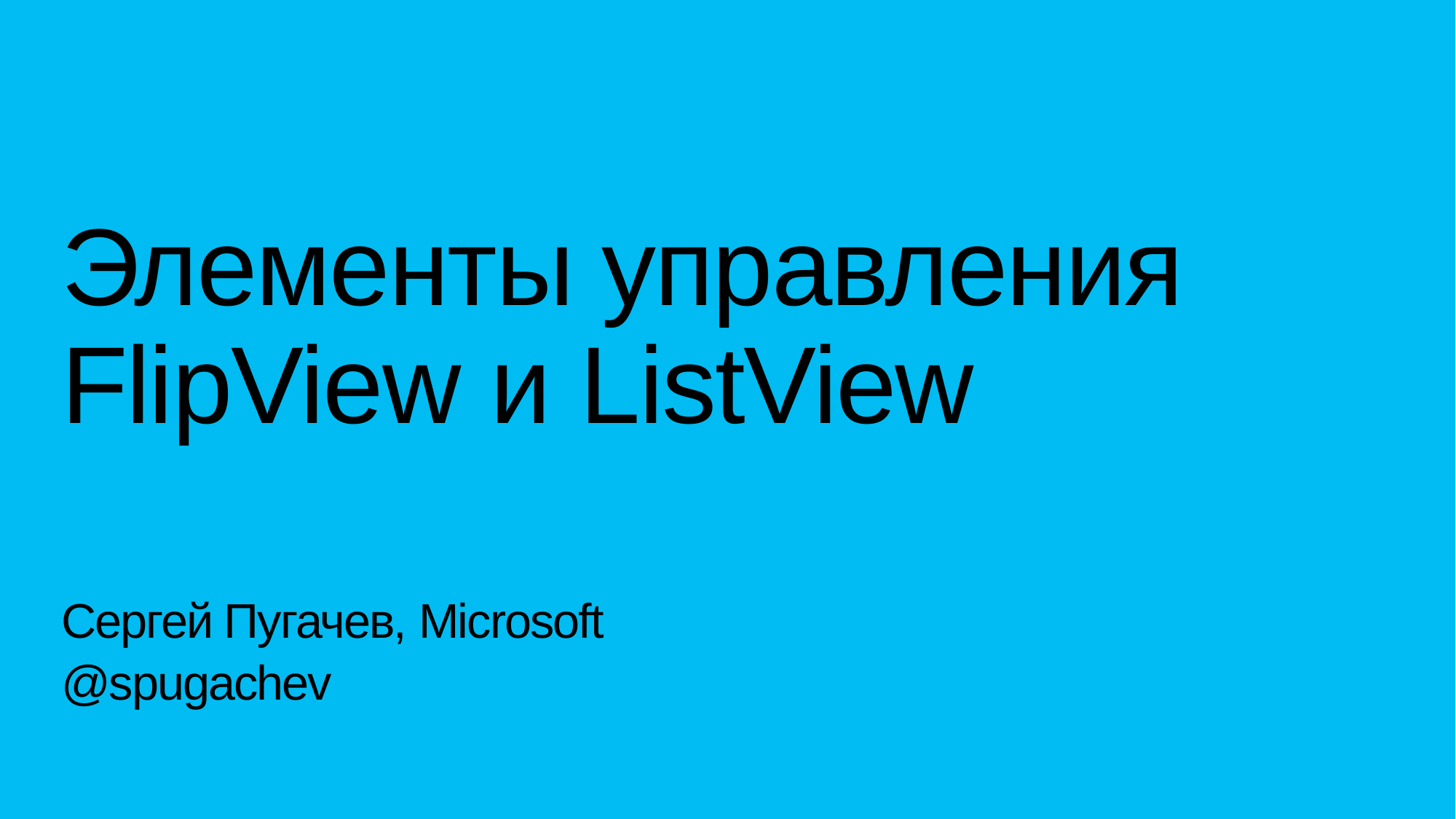

Элементы управления FlipView и ListView
Сергей Пугачев, Microsoft
@spugachev